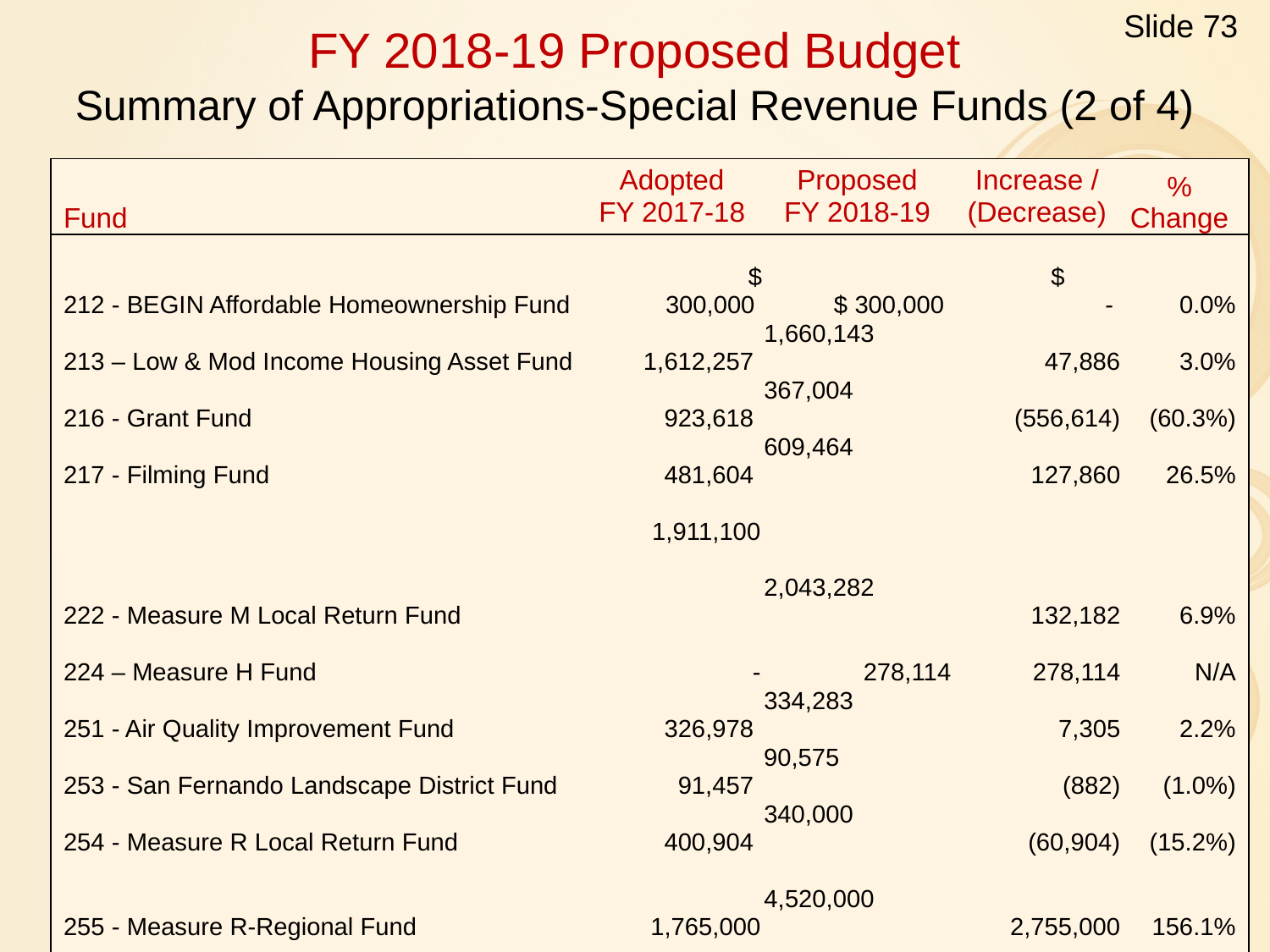

Slide 73
# FY 2018-19 Proposed Budget Summary of Appropriations-Special Revenue Funds (2 of 4)
| Fund | Adopted FY 2017-18 | Proposed FY 2018-19 | Increase / (Decrease) | % Change |
| --- | --- | --- | --- | --- |
| 212 - BEGIN Affordable Homeownership Fund | $ 300,000 | $ 300,000 | $ - | 0.0% |
| 213 – Low & Mod Income Housing Asset Fund | 1,612,257 | 1,660,143 | 47,886 | 3.0% |
| 216 - Grant Fund | 923,618 | 367,004 | (556,614) | (60.3%) |
| 217 - Filming Fund | 481,604 | 609,464 | 127,860 | 26.5% |
| 222 - Measure M Local Return Fund | 1,911,100 | 2,043,282 | 132,182 | 6.9% |
| 224 – Measure H Fund | - | 278,114 | 278,114 | N/A |
| 251 - Air Quality Improvement Fund | 326,978 | 334,283 | 7,305 | 2.2% |
| 253 - San Fernando Landscape District Fund | 91,457 | 90,575 | (882) | (1.0%) |
| 254 - Measure R Local Return Fund | 400,904 | 340,000 | (60,904) | (15.2%) |
| 255 - Measure R-Regional Fund | 1,765,000 | 4,520,000 | 2,755,000 | 156.1% |
|  |  |  |  |  |